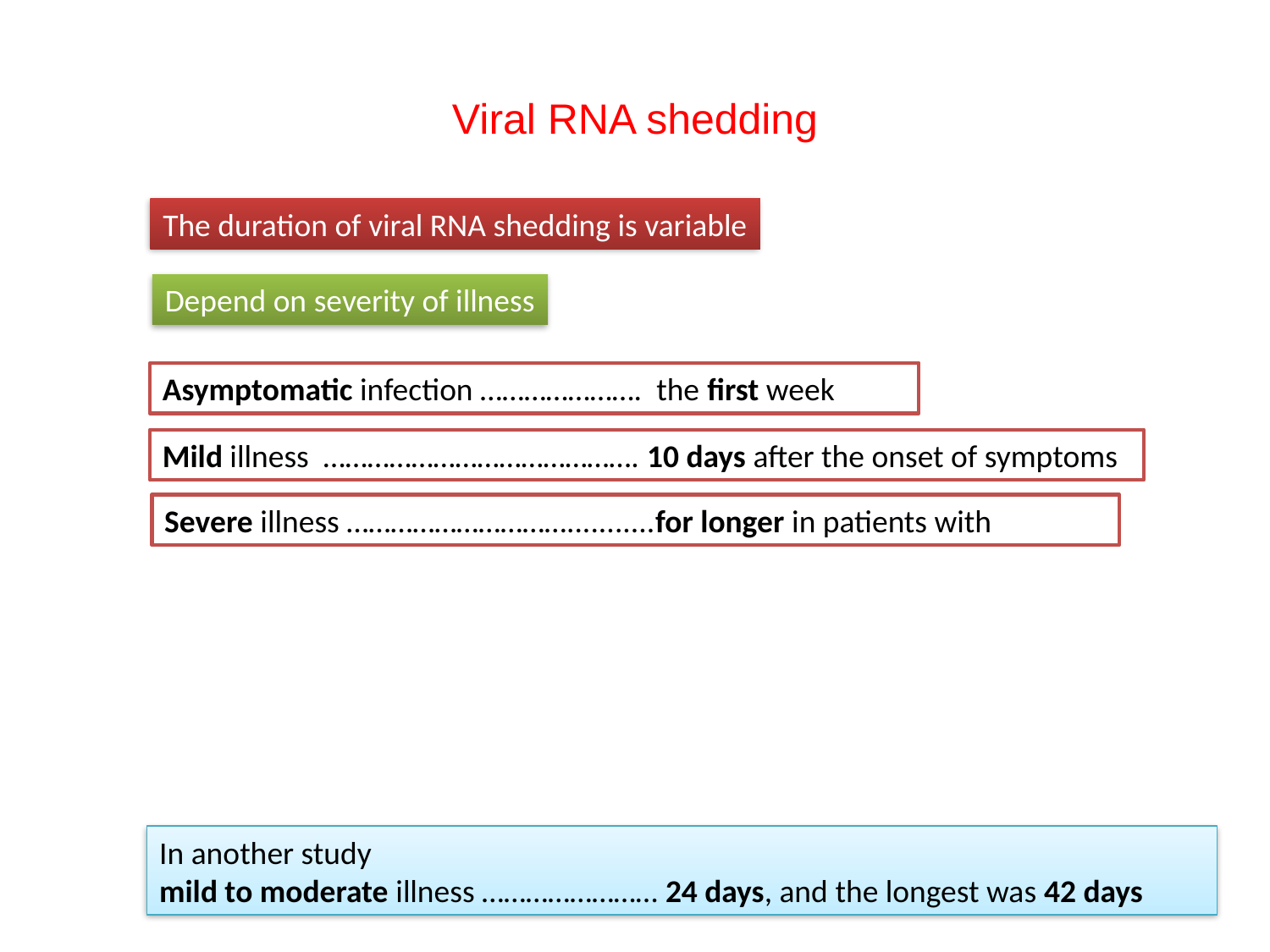

# Viral RNA shedding
The duration of viral RNA shedding is variable
Depend on severity of illness
Asymptomatic infection ………………….  the first week
Mild illness  ……………………………………. 10 days after the onset of symptoms
Severe illness …………………………...........for longer in patients with
In another study
mild to moderate illness …………………… 24 days, and the longest was 42 days